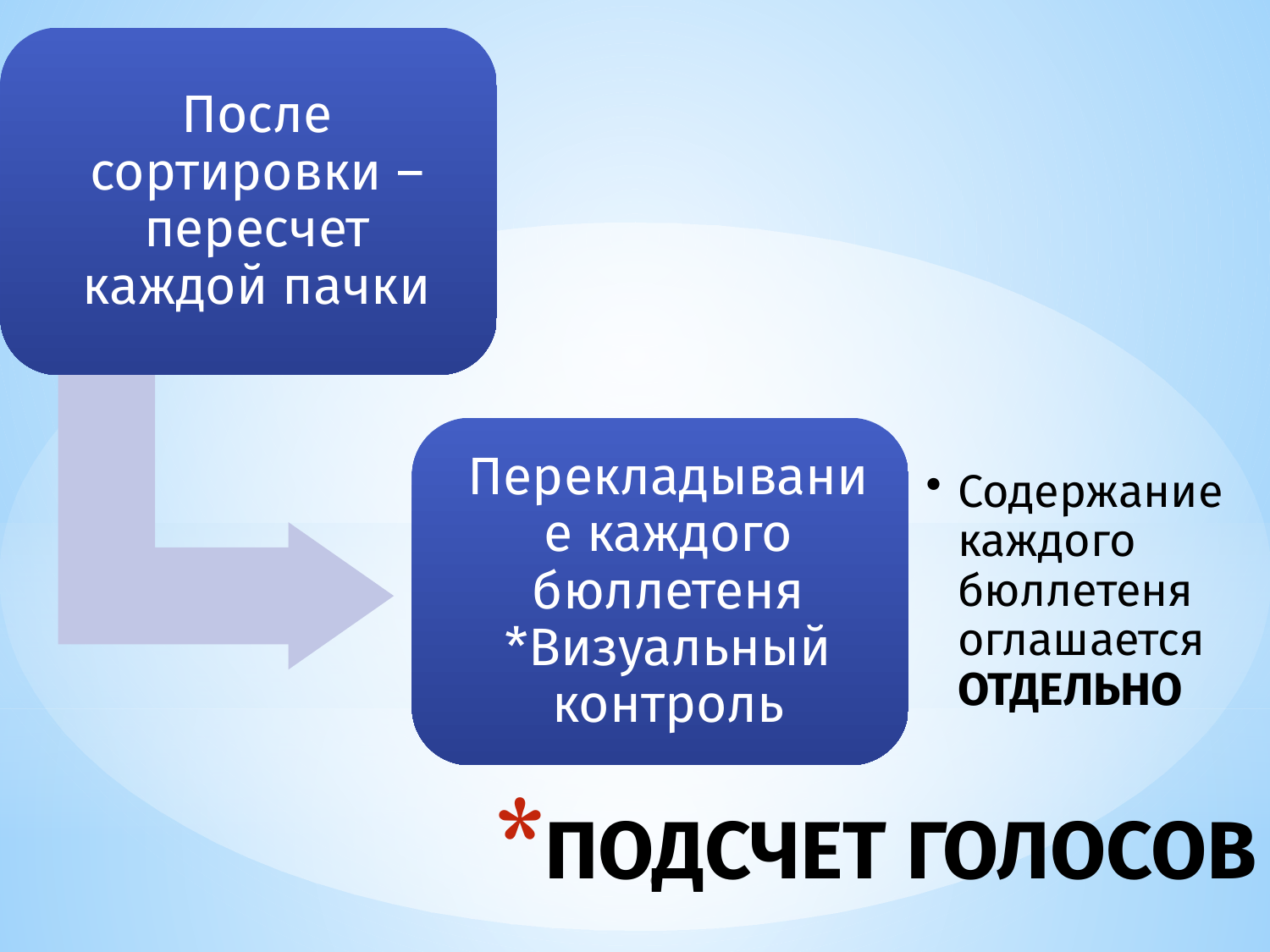

После сортировки – пересчет каждой пачки
Перекладывание каждого бюллетеня
*Визуальный контроль
Содержание каждого бюллетеня оглашается ОТДЕЛЬНО
# ПОДСЧЕТ ГОЛОСОВ
9